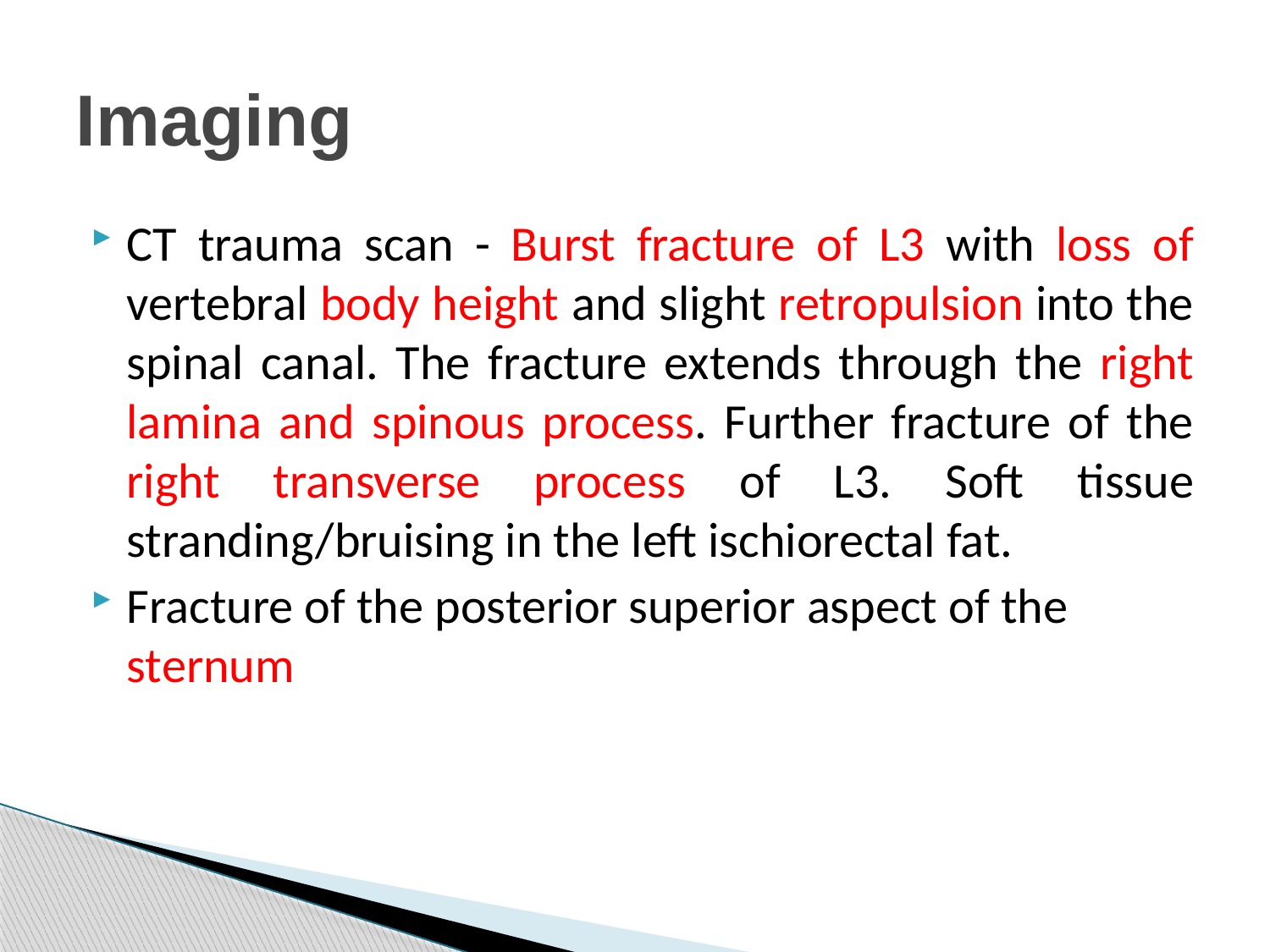

# Imaging
CT trauma scan - Burst fracture of L3 with loss of vertebral body height and slight retropulsion into the spinal canal. The fracture extends through the right lamina and spinous process. Further fracture of the right transverse process of L3. Soft tissue stranding/bruising in the left ischiorectal fat.
Fracture of the posterior superior aspect of the sternum